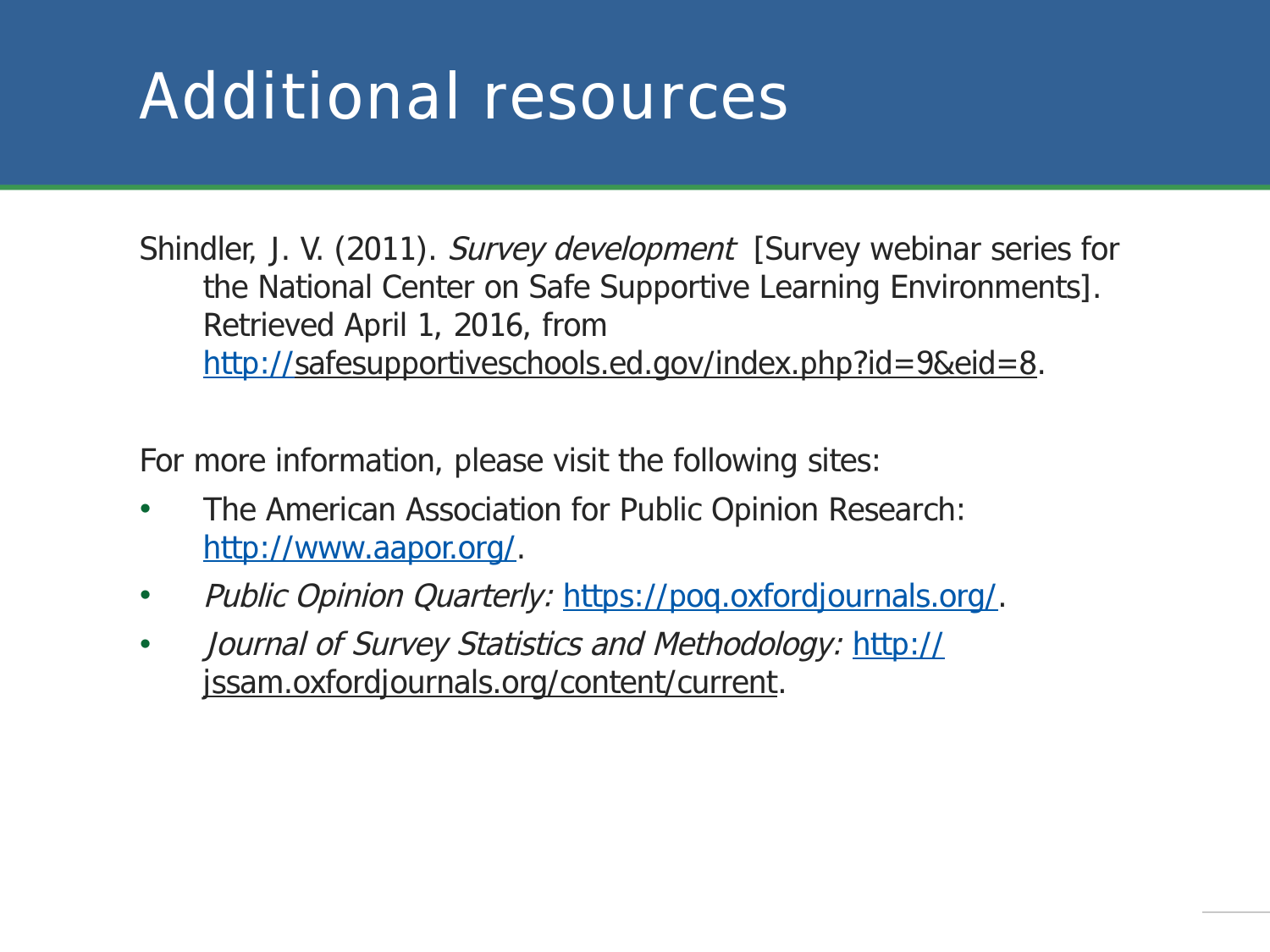

# Additional resources
Shindler, J. V. (2011). Survey development  [Survey webinar series for the National Center on Safe Supportive Learning Environments]. Retrieved April 1, 2016, from
http://safesupportiveschools.ed.gov/index.php?id=9&eid=8.

For more information, please visit the following sites:
The American Association for Public Opinion Research: http://www.aapor.org/.
Public Opinion Quarterly: https://poq.oxfordjournals.org/.
Journal of Survey Statistics and Methodology: http://jssam.oxfordjournals.org/content/current.